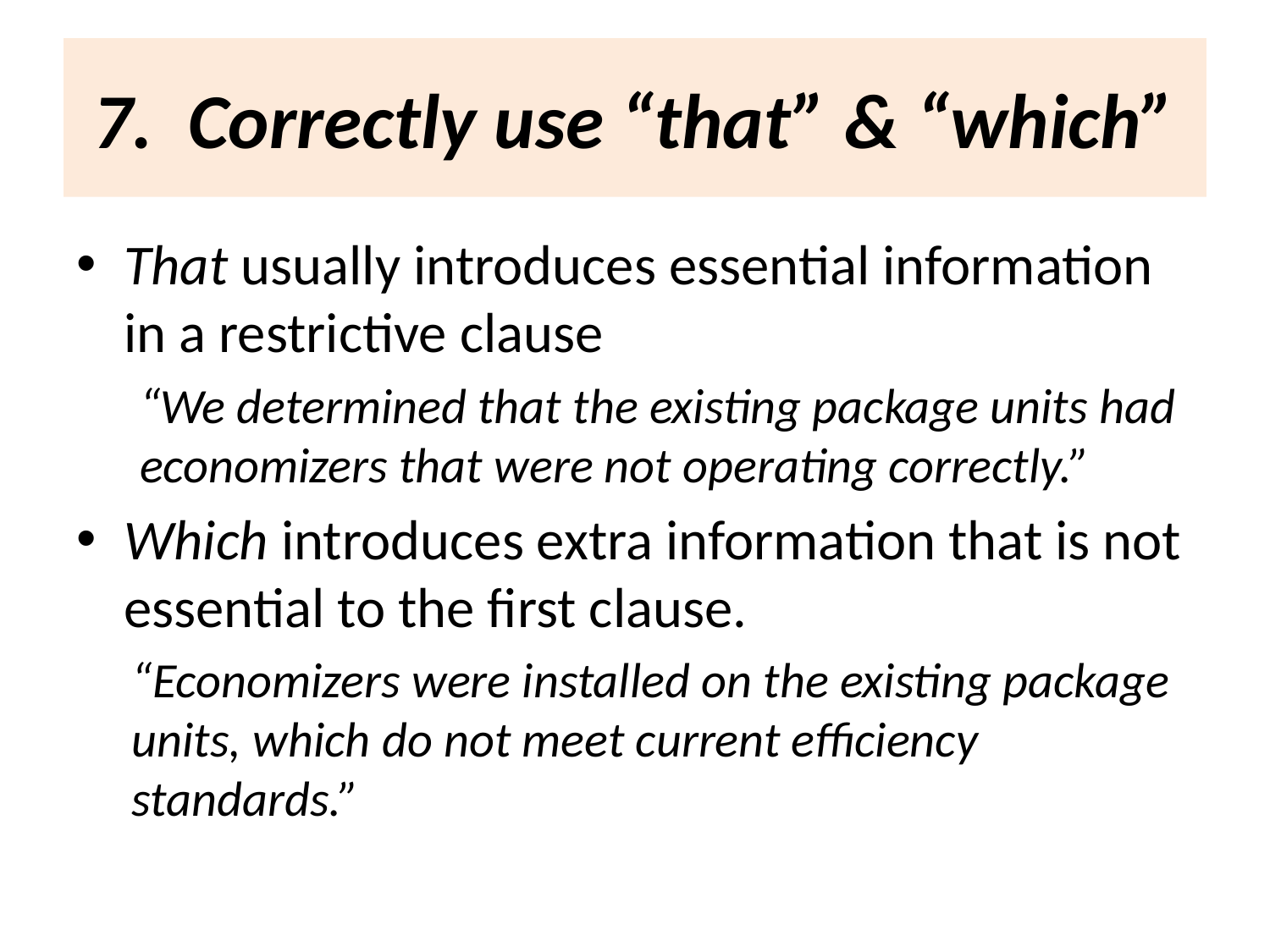

# 7.  Correctly use “that” & “which”
That usually introduces essential information in a restrictive clause
“We determined that the existing package units had economizers that were not operating correctly.”
Which introduces extra information that is not essential to the first clause.
“Economizers were installed on the existing package units, which do not meet current efficiency standards.”